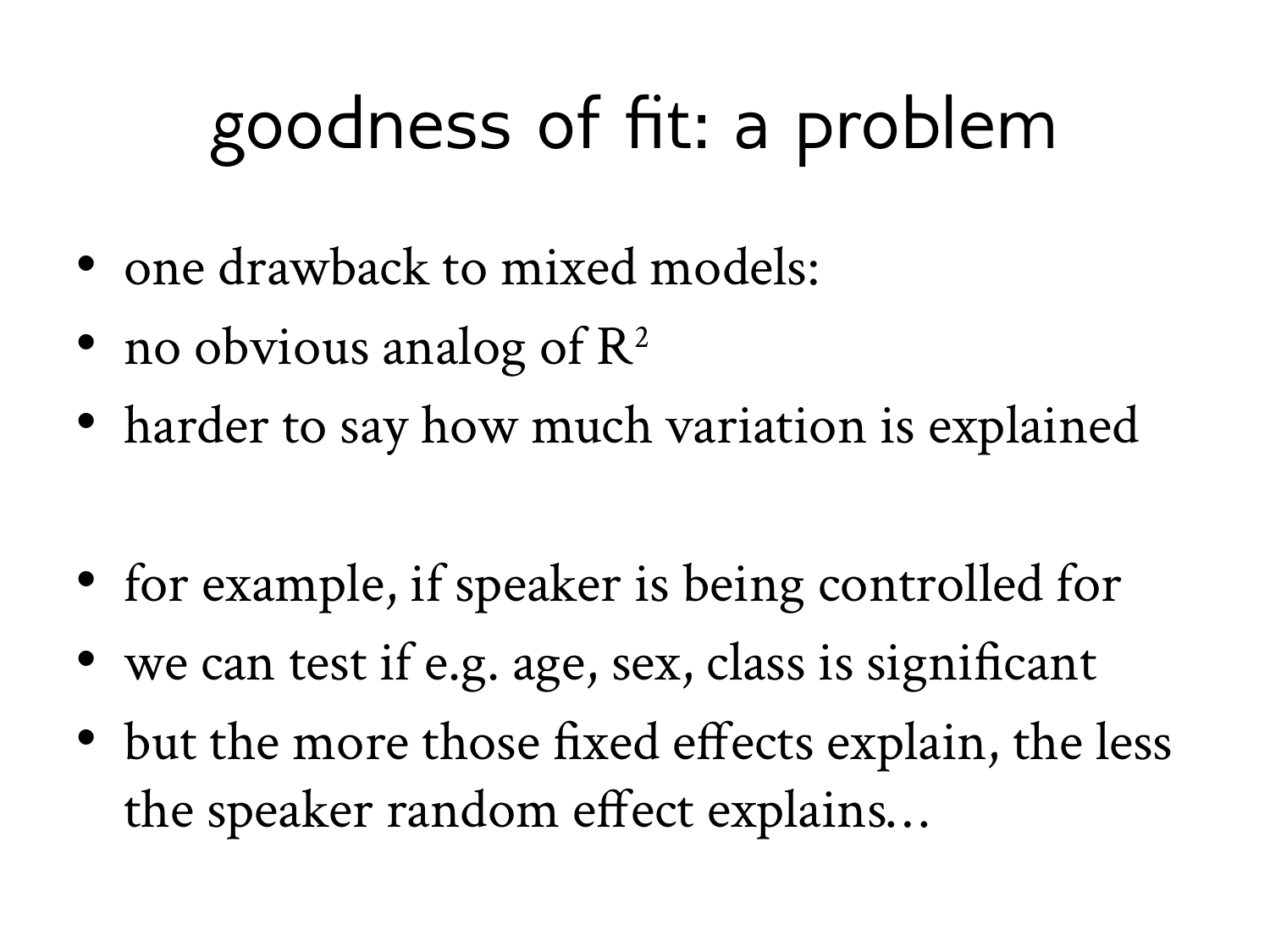

# goodness of fit: a problem
one drawback to mixed models:
no obvious analog of R2
harder to say how much variation is explained

for example, if speaker is being controlled for
we can test if e.g. age, sex, class is significant
but the more those fixed effects explain, the less the speaker random effect explains…